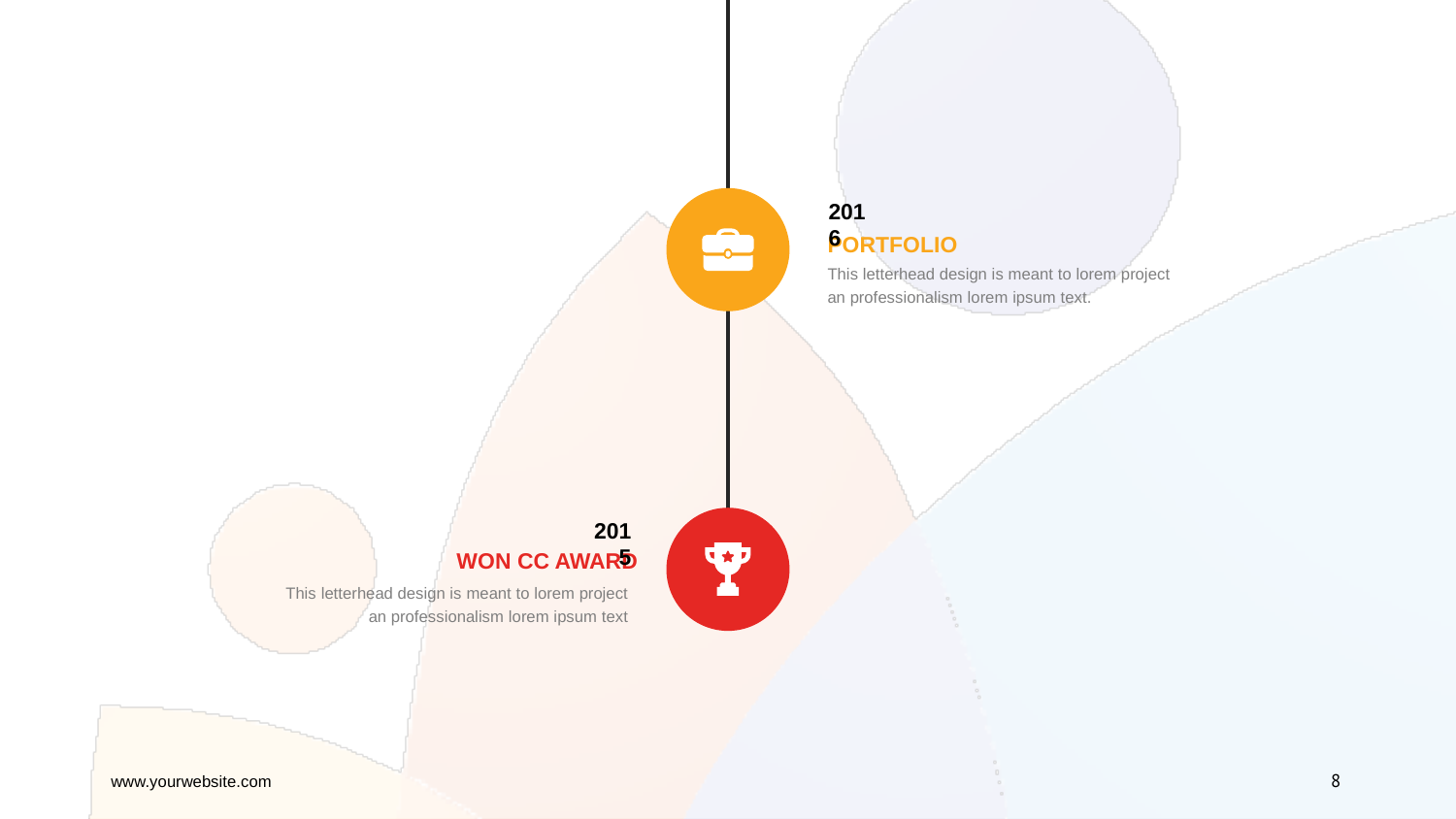

2016

PORTFOLIO
This letterhead design is meant to lorem project an professionalism lorem ipsum text.

2015
WON CC AWARD
This letterhead design is meant to lorem project an professionalism lorem ipsum text

www.yourwebsite.com
8